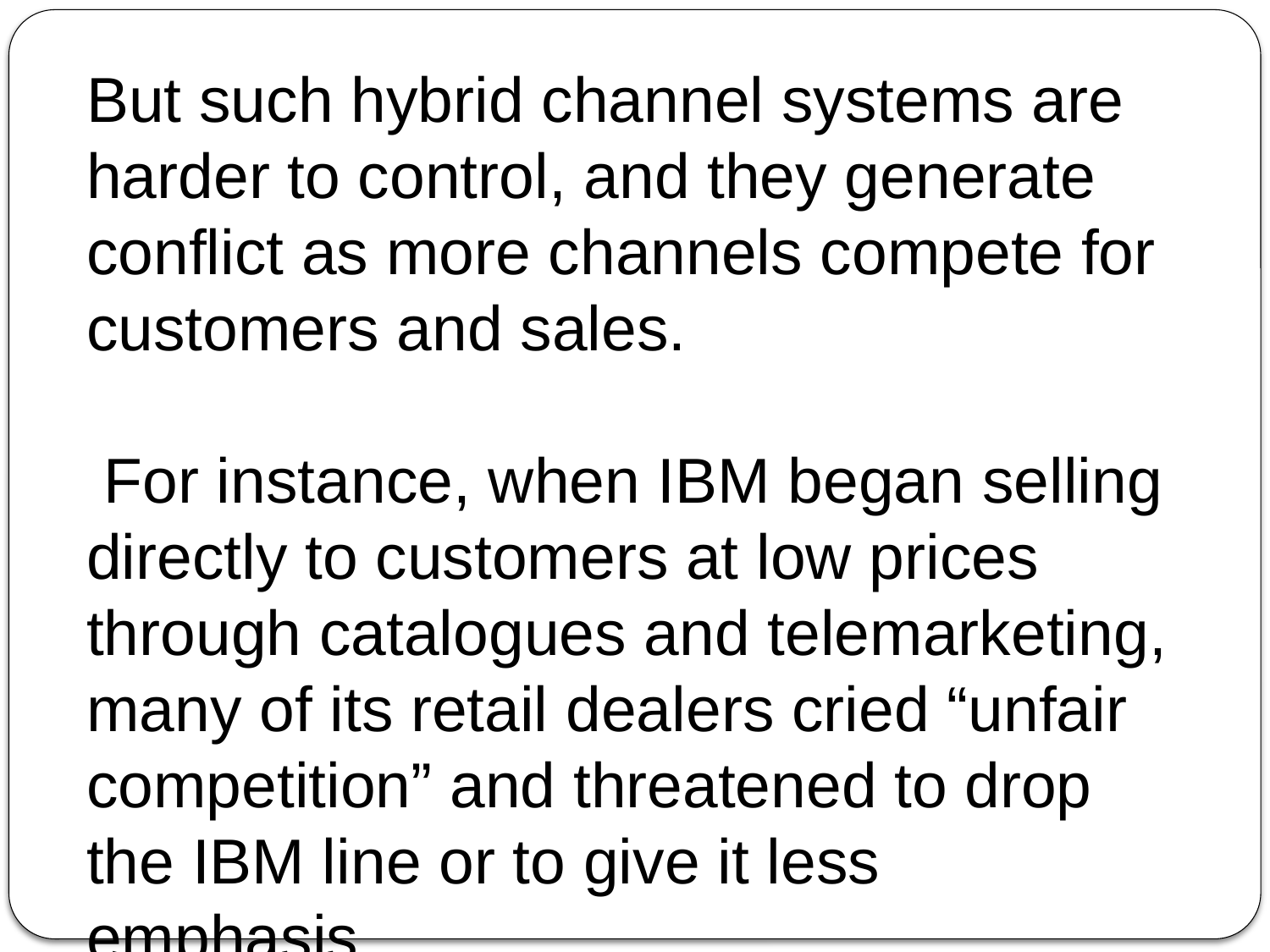

But such hybrid channel systems are harder to control, and they generate conflict as more channels compete for customers and sales.

 For instance, when IBM began selling directly to customers at low prices through catalogues and telemarketing, many of its retail dealers cried “unfair competition” and threatened to drop the IBM line or to give it less emphasis.